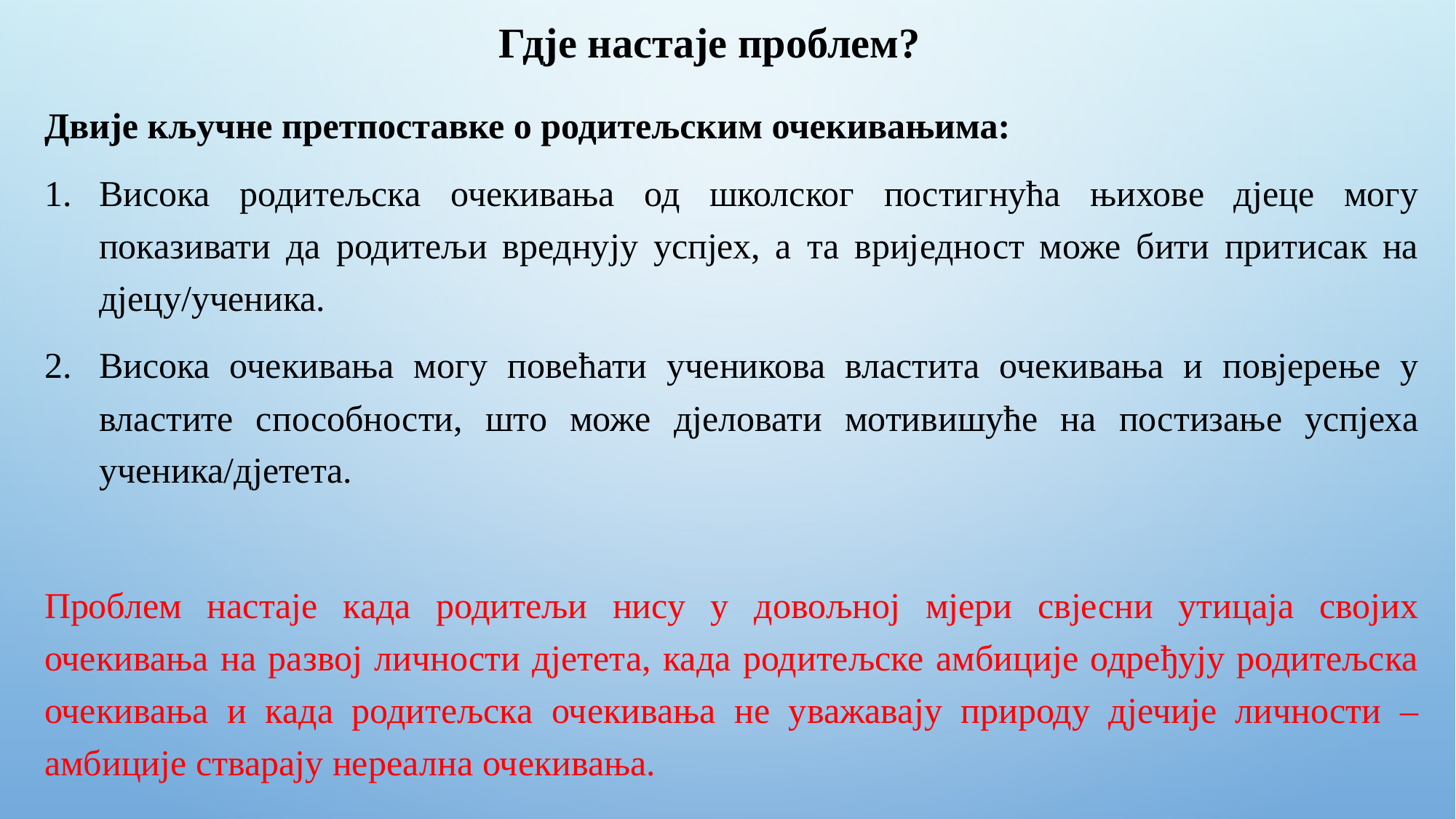

# Гдје настаје проблем?
Двије кључне претпоставке о родитељским очекивањима:
Висока родитељска очекивања од школског постигнућа њихове дјеце могу показивати да родитељи вреднују успјех, а та вриједност може бити притисак на дјецу/ученика.
Висока очекивања могу повећати ученикова властита очекивања и повјерење у властите способности, што може дјеловати мотивишуће на постизање успјеха ученика/дјетета.

Проблем настаје када родитељи нису у довољној мјери свјесни утицаја својих очекивања на развој личности дјетета, када родитељске амбиције одређују родитељска очекивања и када родитељска очекивања не уважавају природу дјечије личности – амбиције стварају нереална очекивања.